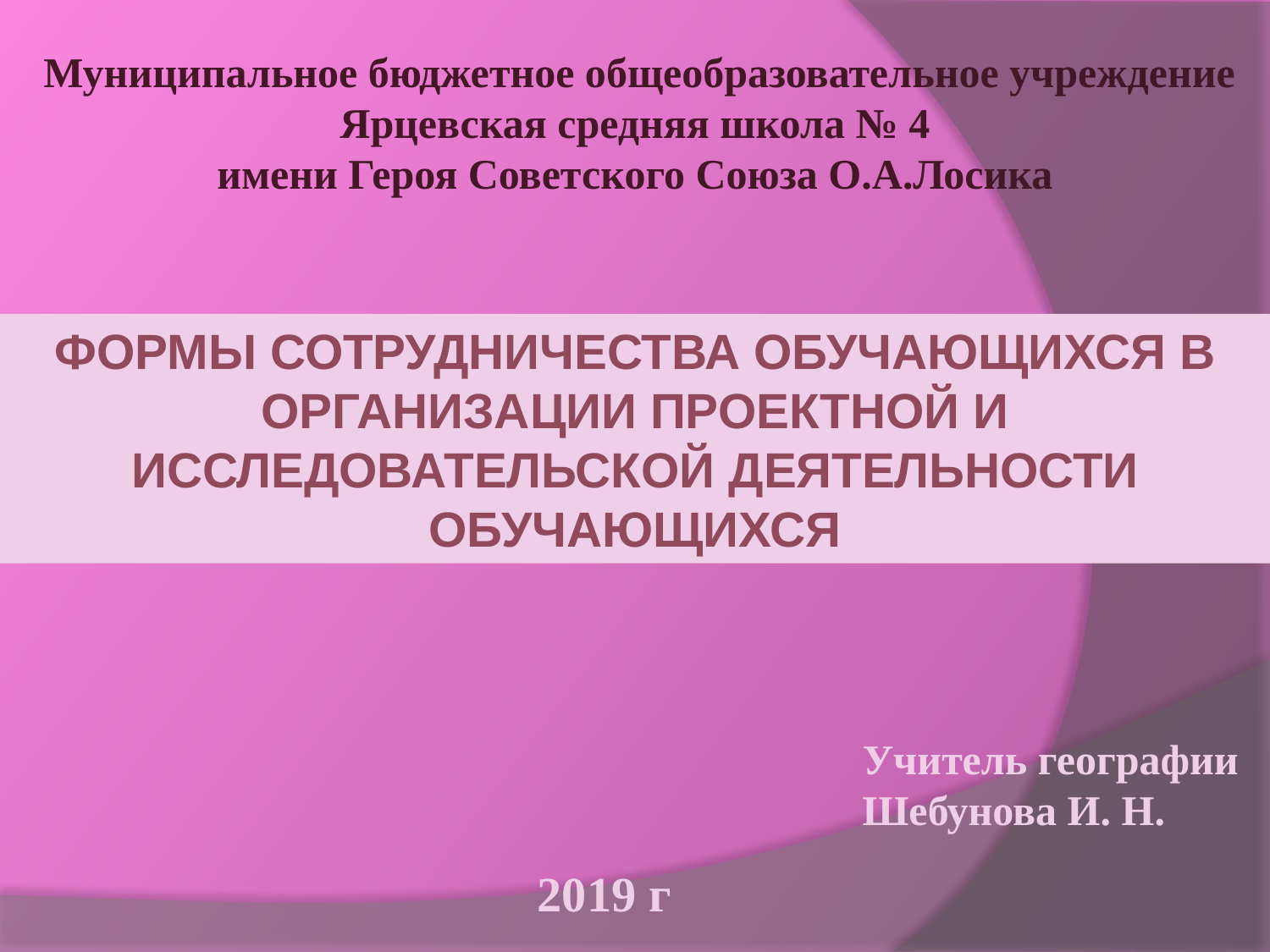

Муниципальное бюджетное общеобразовательное учреждение
Ярцевская средняя школа № 4
имени Героя Советского Союза О.А.Лосика
Формы сотрудничества обучающихся в
организации проектной и исследовательской деятельности обучающихся
Учитель географии
Шебунова И. Н.
2019 г